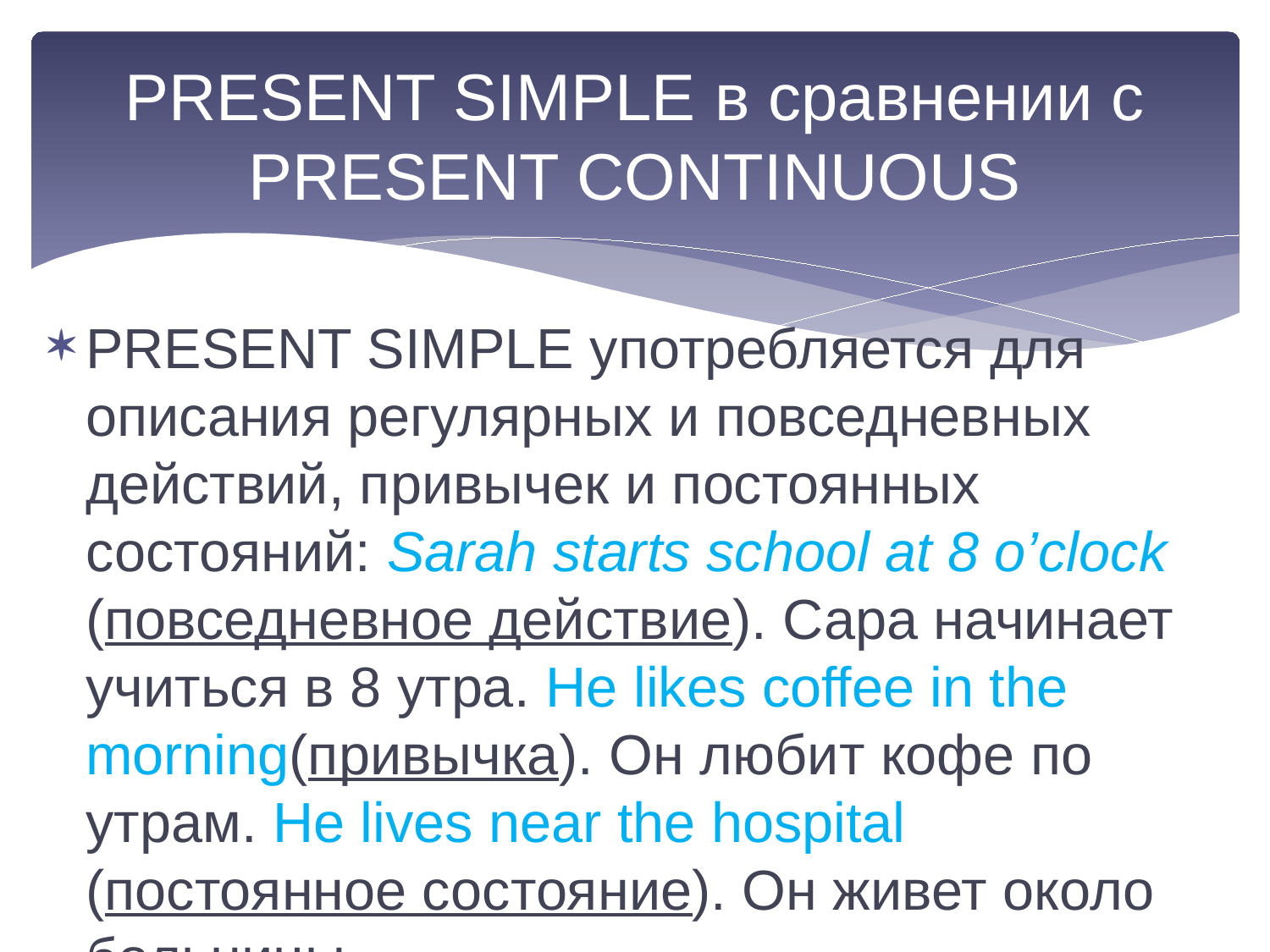

# PRESENT SIMPLE в сравнении с PRESENT CONTINUOUS
PRESENT SIMPLE употребляется для описания регулярных и повседневных действий, привычек и постоянных состояний: Sarah starts school at 8 o’clock (повседневное действие). Сара начинает учиться в 8 утра. He likes coffee in the morning(привычка). Он любит кофе по утрам. He lives near the hospital (постоянное состояние). Он живет около больницы.